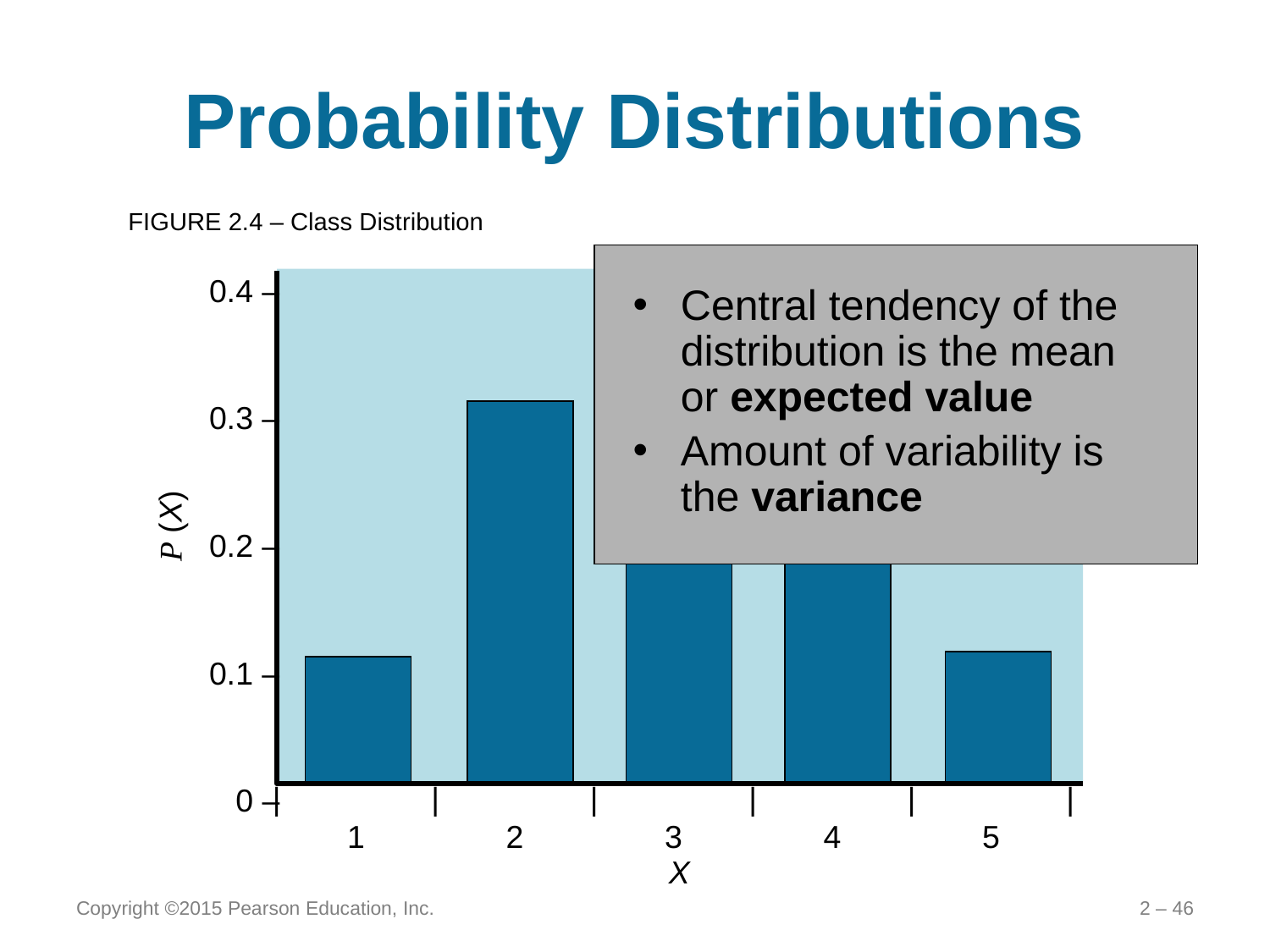

# Probability Distributions
0.4 –
0.3 –
0.2 –
0.1 –
0 –

P (X)

	|		|		|		|		|		|
		1		2		3		4		5
X
FIGURE 2.4 – Class Distribution

Central tendency of the distribution is the mean or expected value
Amount of variability is the variance
Copyright ©2015 Pearson Education, Inc.
2 – 46